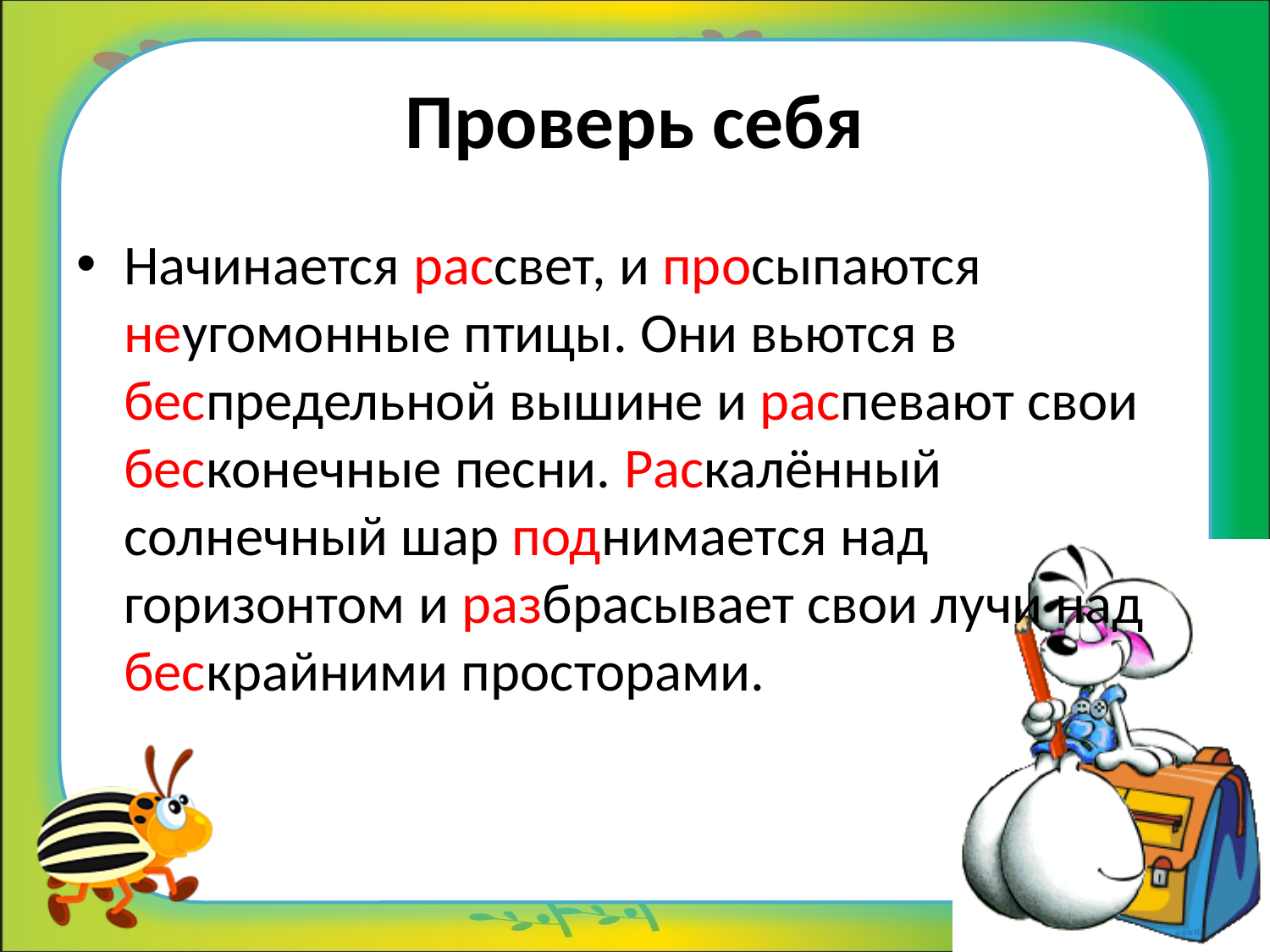

# Проверь себя
Начинается рассвет, и просыпаются неугомонные птицы. Они вьются в беспредельной вышине и распевают свои бесконечные песни. Раскалённый солнечный шар поднимается над горизонтом и разбрасывает свои лучи над бескрайними просторами.